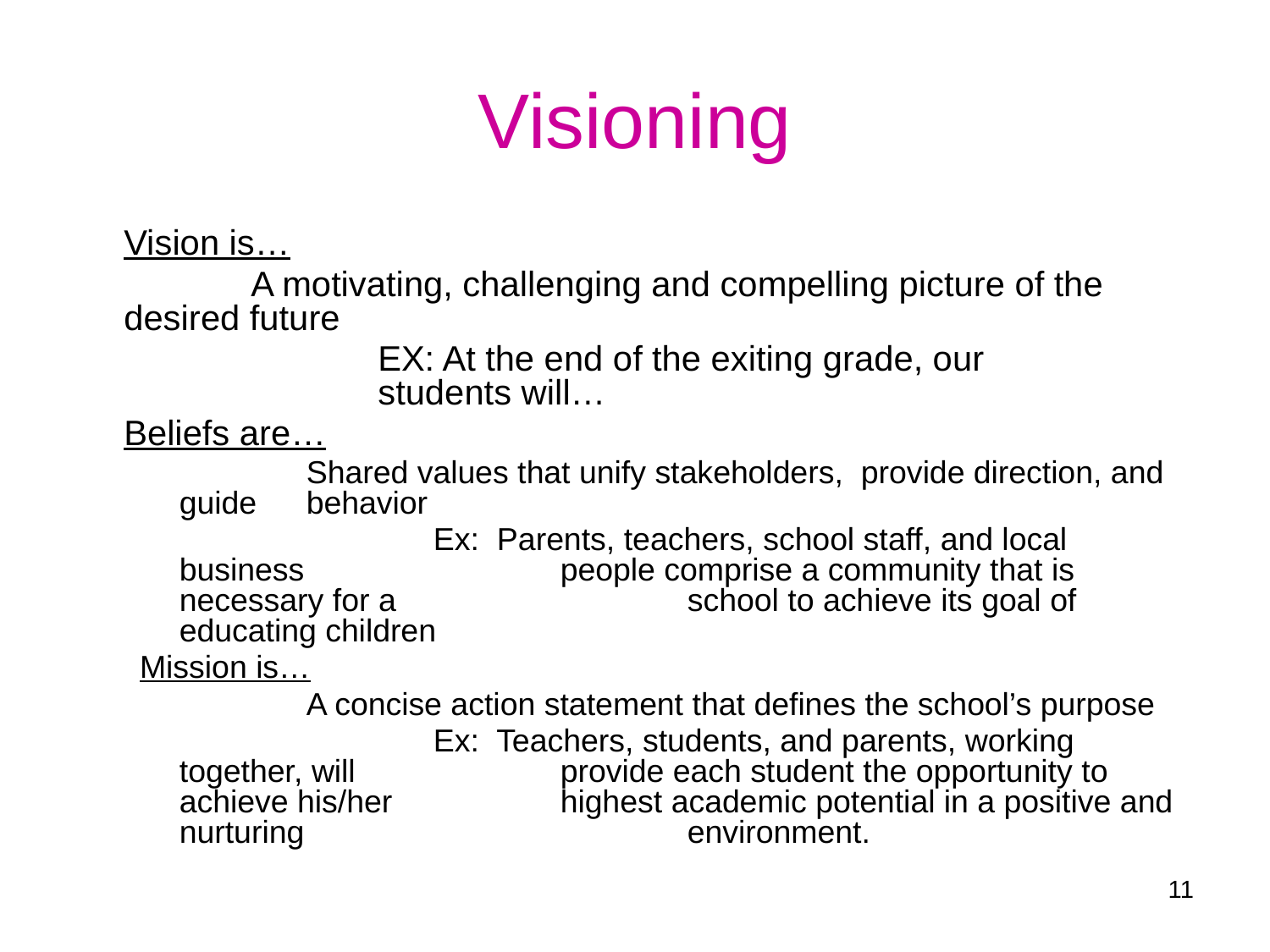

# Visioning
	Vision is…
		A motivating, challenging and compelling picture of the 	desired future
			EX: At the end of the exiting grade, our 				students will…
	Beliefs are…
		Shared values that unify stakeholders,  provide direction, and guide 	behavior
			Ex:  Parents, teachers, school staff, and local business 		people comprise a community that is necessary for a 			school to achieve its goal of educating children
Mission is…
		A concise action statement that defines the school’s purpose
			Ex:  Teachers, students, and parents, working together, will 		provide each student the opportunity to achieve his/her 		highest academic potential in a positive and nurturing 			environment.

11